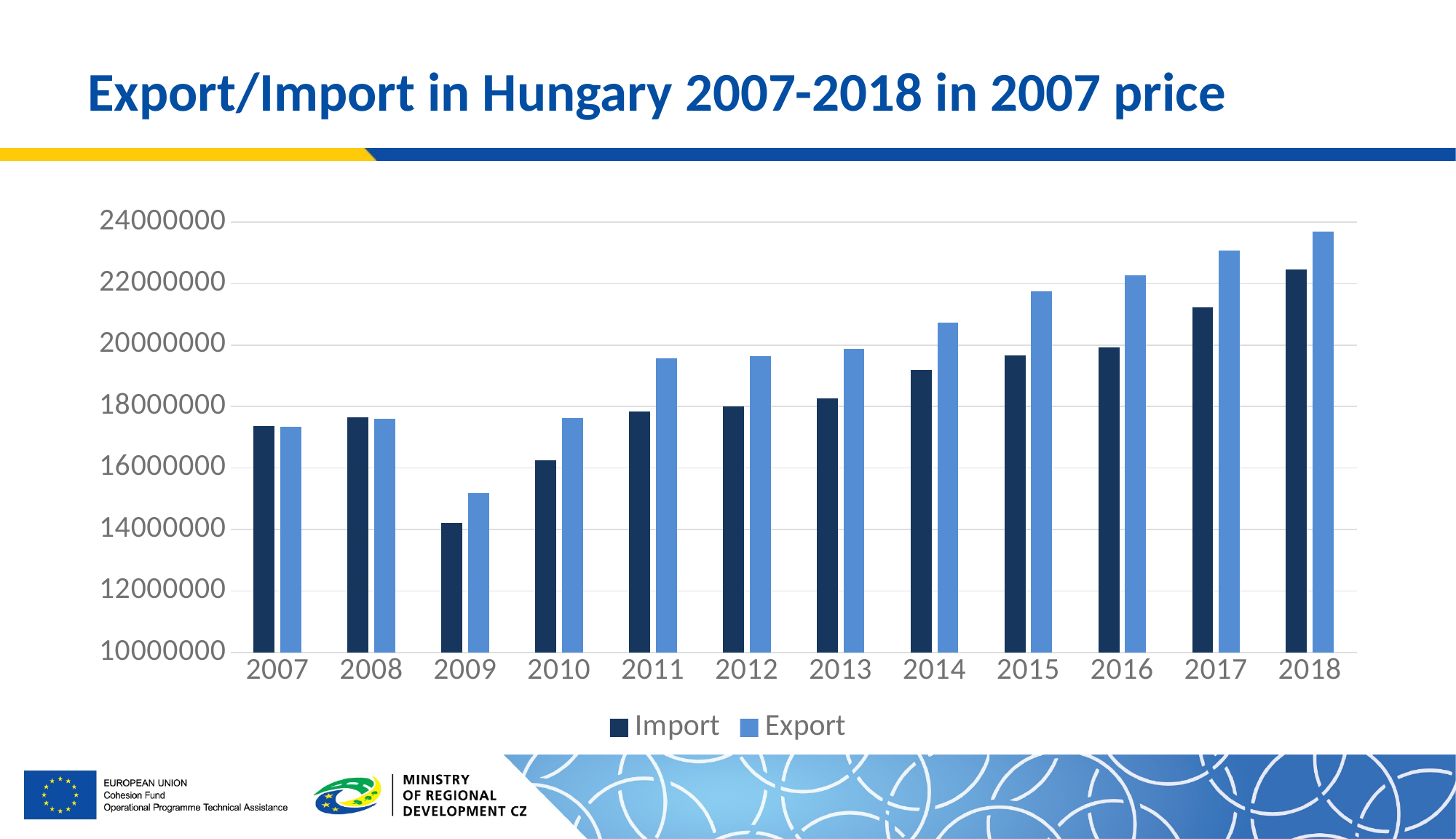

# Export/Import in Hungary 2007-2018 in 2007 price

### Chart

| Category | Import | Export |
|---|---|---|
| 2007 | 17374450.4 | 17344509.4 |
| 2008 | 17657768.700908914 | 17597592.00520677 |
| 2009 | 14212575.594061388 | 15180183.03268144 |
| 2010 | 16258439.445184015 | 17614354.560087148 |
| 2011 | 17828111.71529262 | 19560366.770271413 |
| 2012 | 18002353.876615748 | 19632841.86032736 |
| 2013 | 18257442.47386367 | 19867958.67884746 |
| 2014 | 19186285.087042574 | 20727080.15064382 |
| 2015 | 19675031.374010406 | 21743456.02705474 |
| 2016 | 19933313.659675565 | 22261878.283735048 |
| 2017 | 21224265.743474573 | 23077709.706808664 |
| 2018 | 22448616.742944505 | 23691291.69848108 |